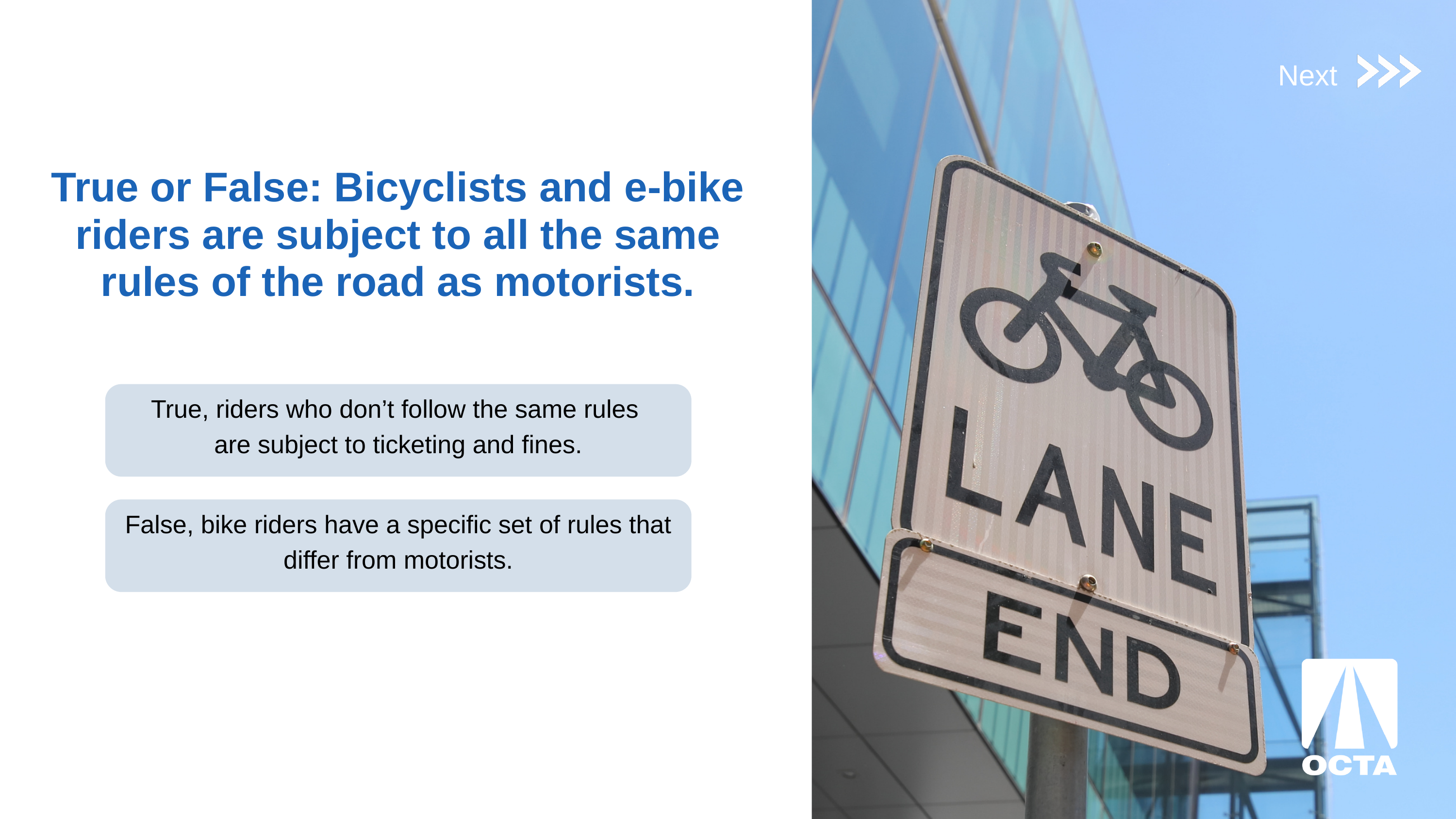

Next
True or False: Bicyclists and e-bike riders are subject to all the same rules of the road as motorists.

True, riders who don’t follow the same rules
are subject to ticketing and fines.

False, bike riders have a specific set of rules that differ from motorists.